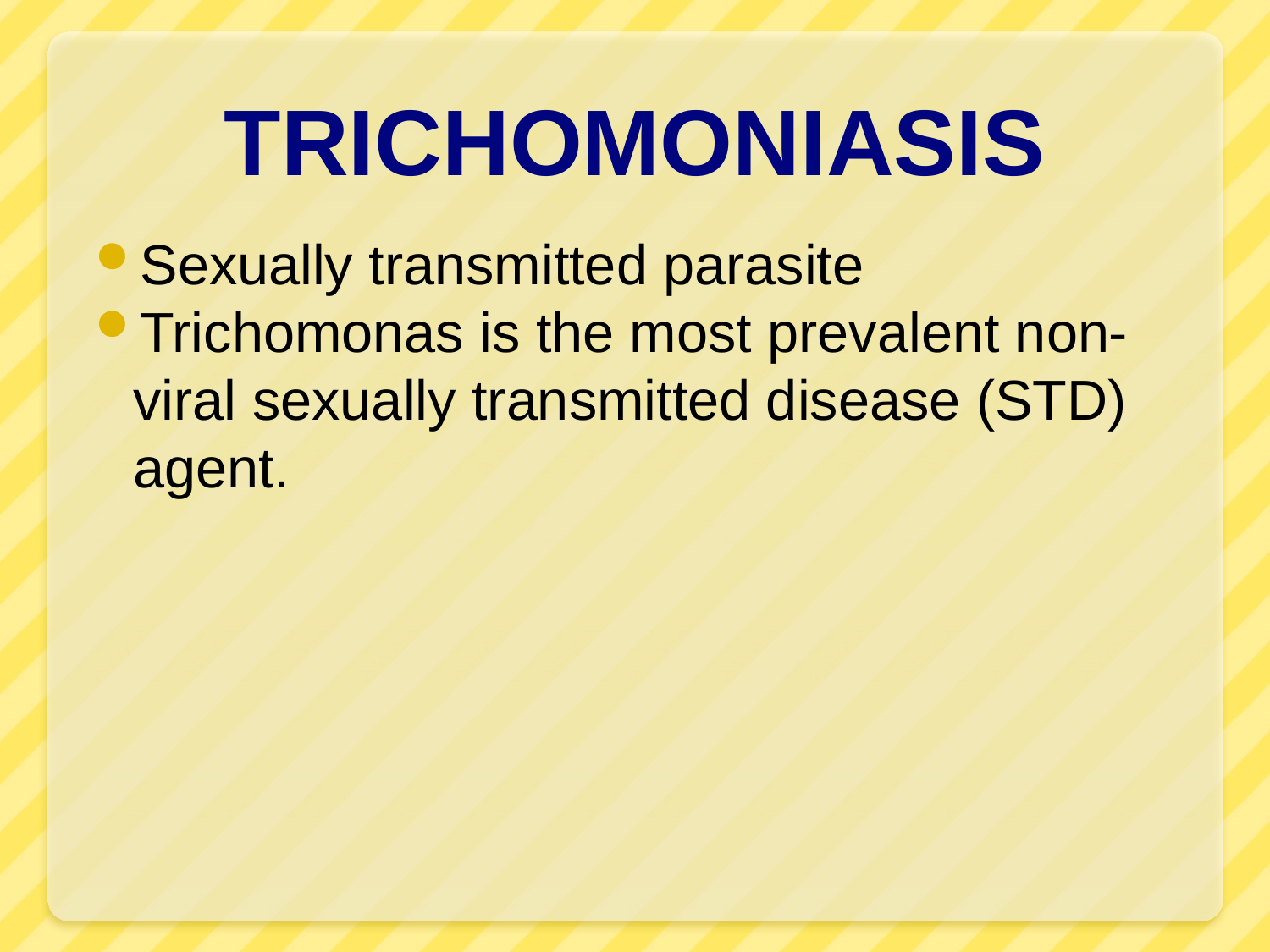

# TRICHOMONIASIS
Sexually transmitted parasite
Trichomonas is the most prevalent non-viral sexually transmitted disease (STD) agent.